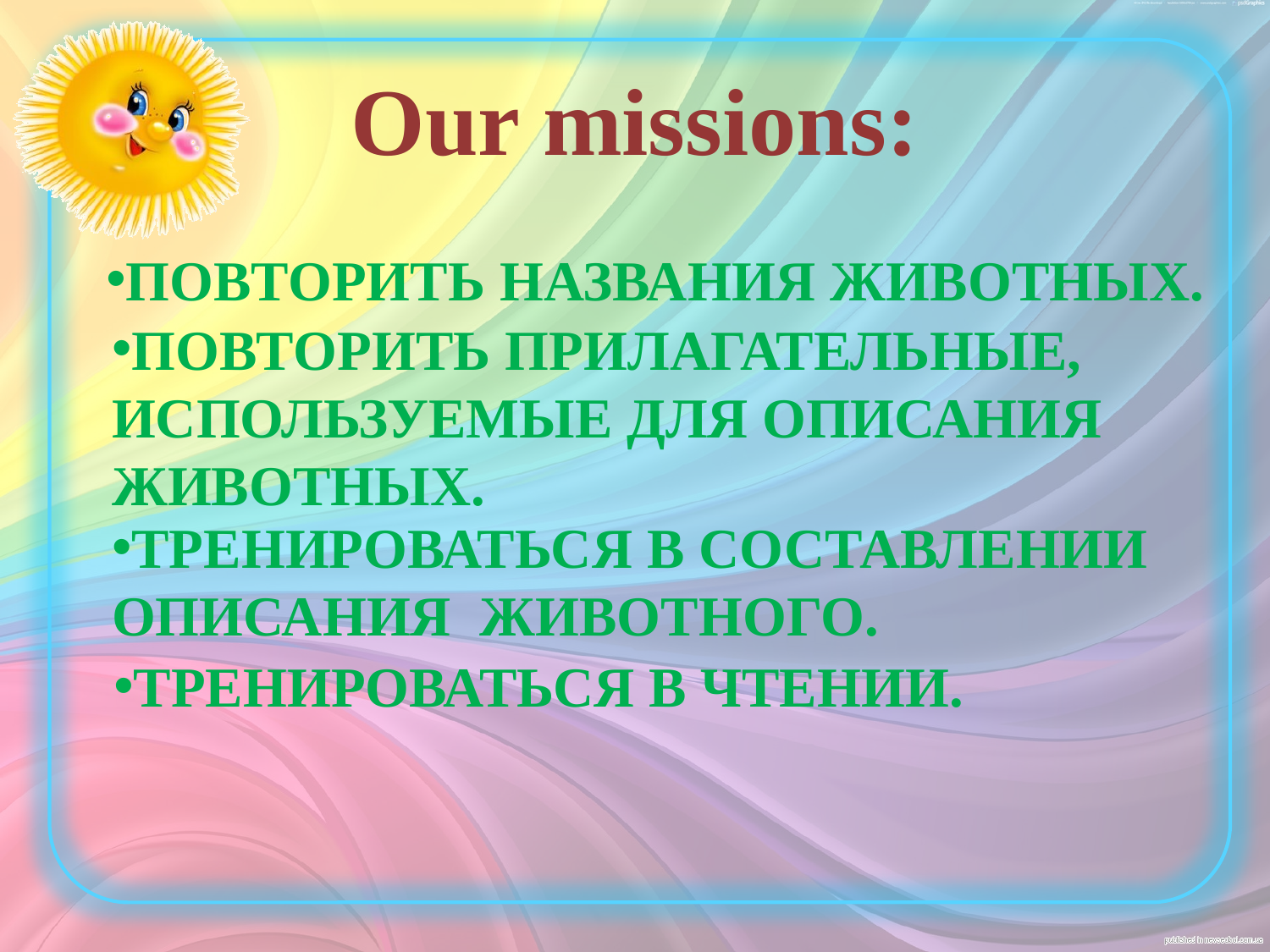

# Our missions:
Повторить названия животных.
Повторить прилагательные, используемые для описания животных.
Тренироваться в составлении описания  животного.
Тренироваться в чтении.